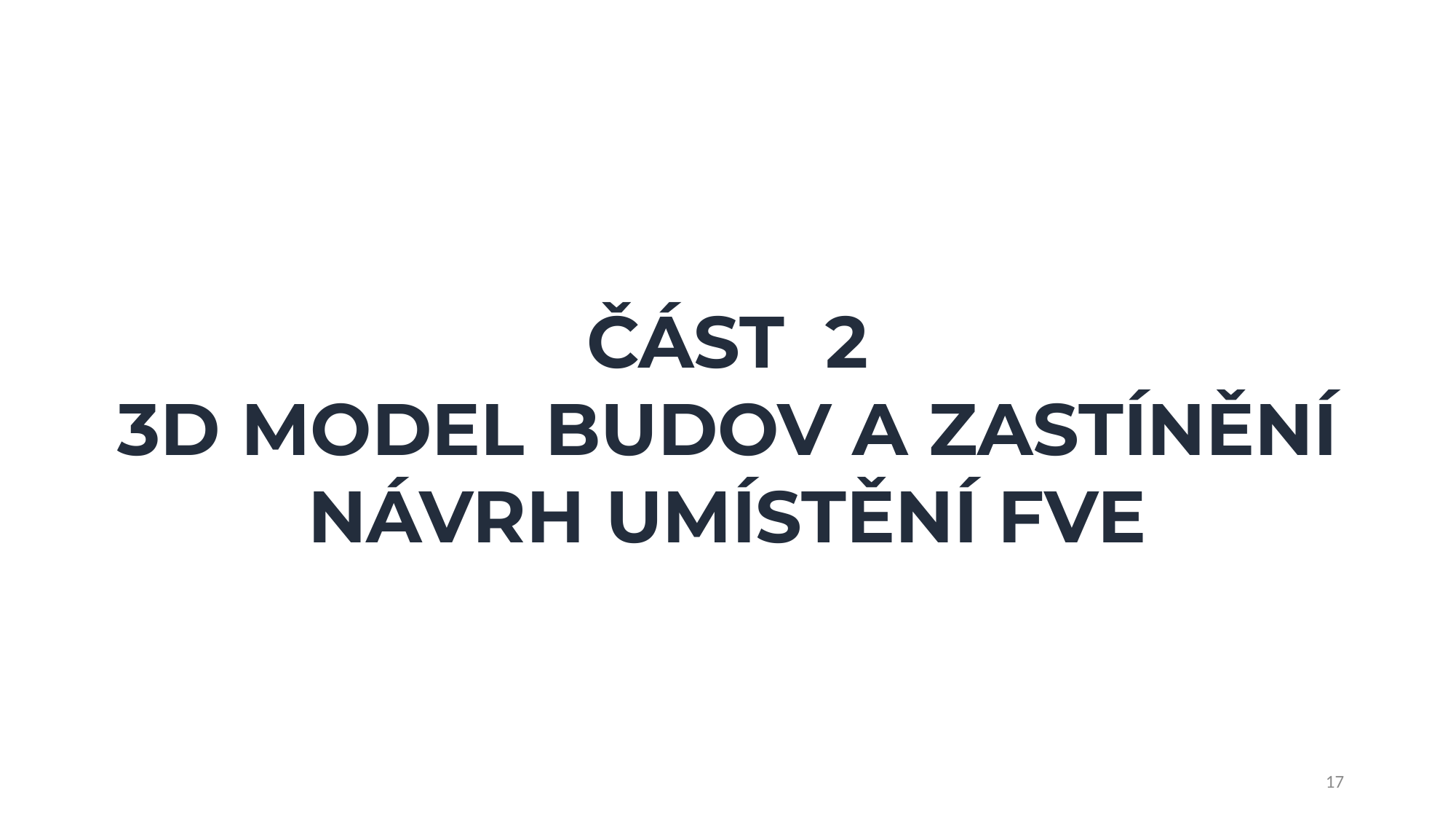

ČÁST  2
3D MODEL BUDOV A ZASTÍNĚNÍ
NÁVRH UMÍSTĚNÍ FVE
17